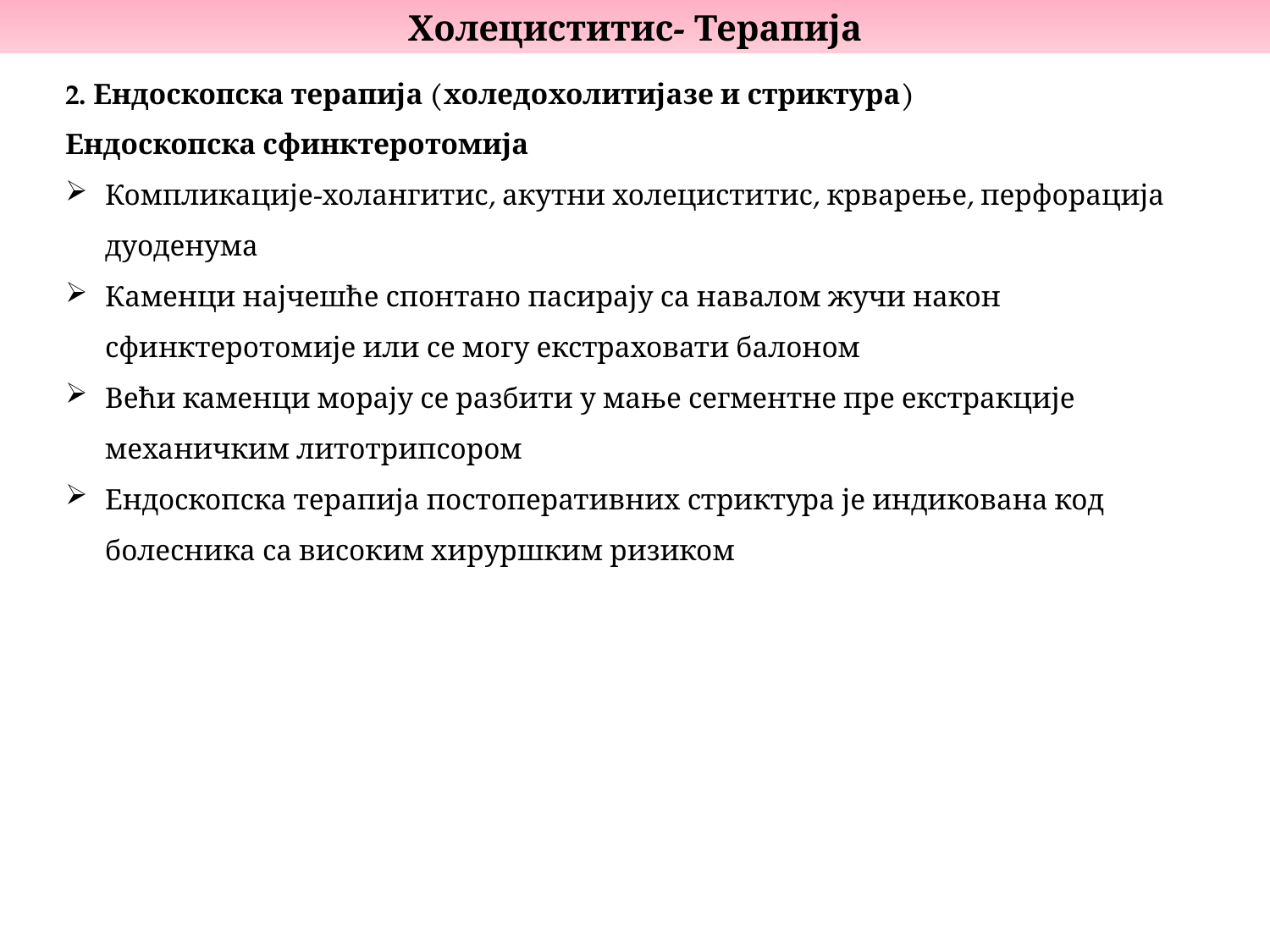

Холециститис- Терапија
2. Ендоскопска терапија (холедохолитијазе и стриктура)
Ендоскопска сфинктеротомија
Компликације-холангитис, акутни холециститис, крварење, перфорација дуоденума
Каменци најчешће спонтано пасирају са навалом жучи након сфинктеротомије или се могу екстраховати балоном
Већи каменци морају се разбити у мање сегментне пре екстракције механичким литотрипсором
Ендоскопска терапија постоперативних стриктура је индикована код болесника са високим хируршким ризиком